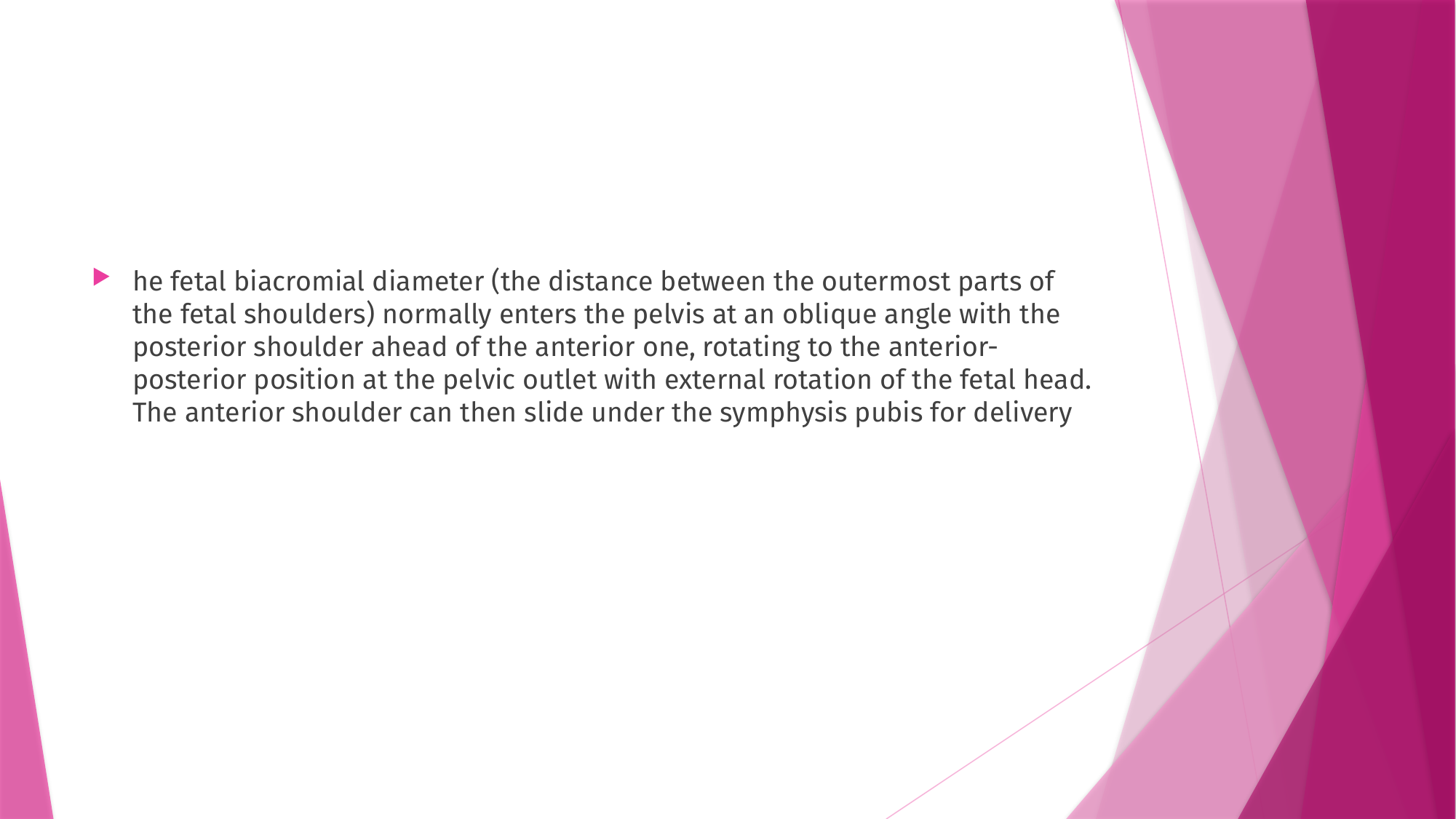

#
he fetal biacromial diameter (the distance between the outermost parts of the fetal shoulders) normally enters the pelvis at an oblique angle with the posterior shoulder ahead of the anterior one, rotating to the anterior-posterior position at the pelvic outlet with external rotation of the fetal head. The anterior shoulder can then slide under the symphysis pubis for delivery